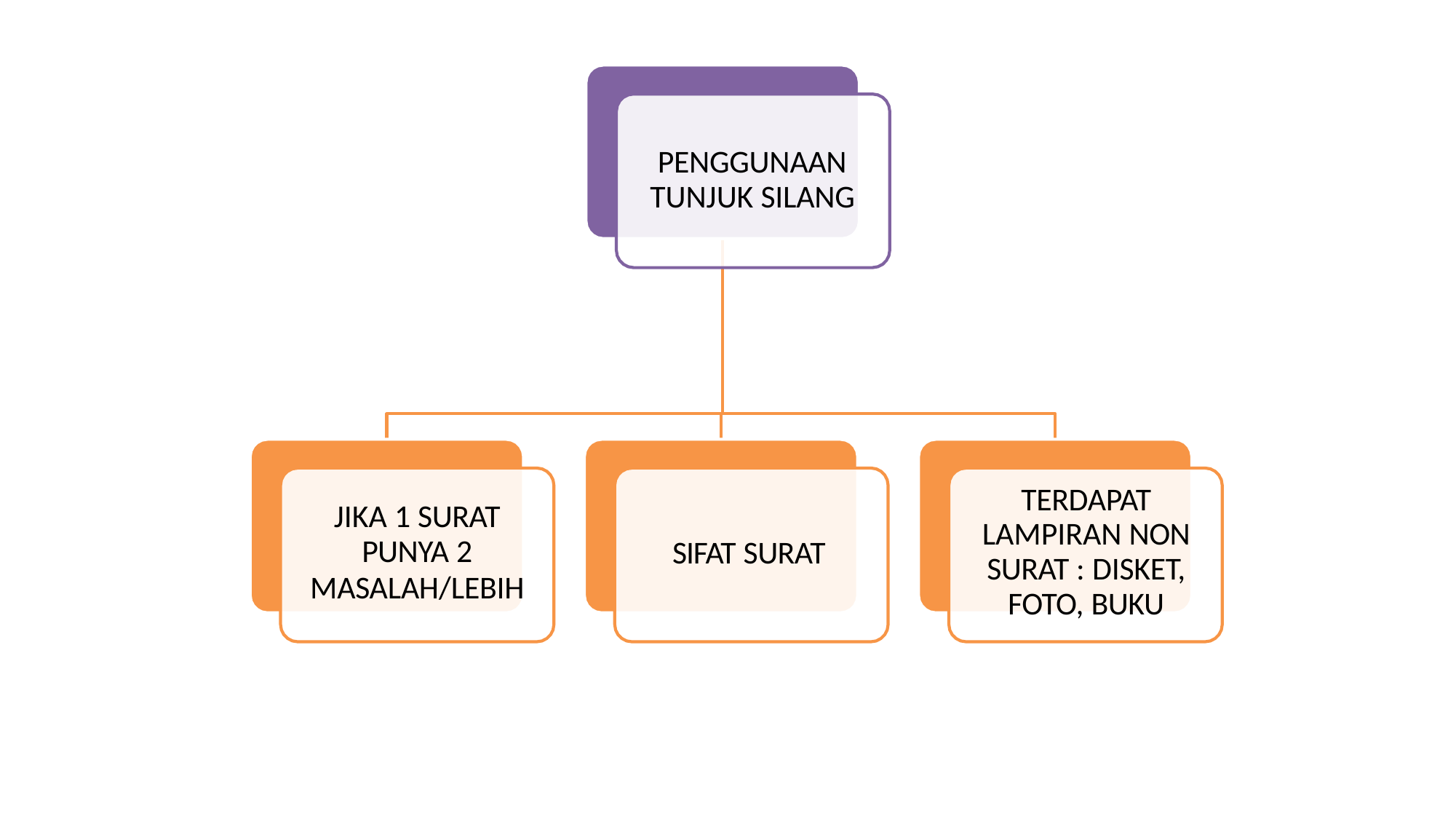

# PENGGUNAAN TUNJUK SILANG

TERDAPAT LAMPIRAN NON SURAT : DISKET, FOTO, BUKU
JIKA 1 SURAT
PUNYA 2
MASALAH/LEBIH
SIFAT SURAT